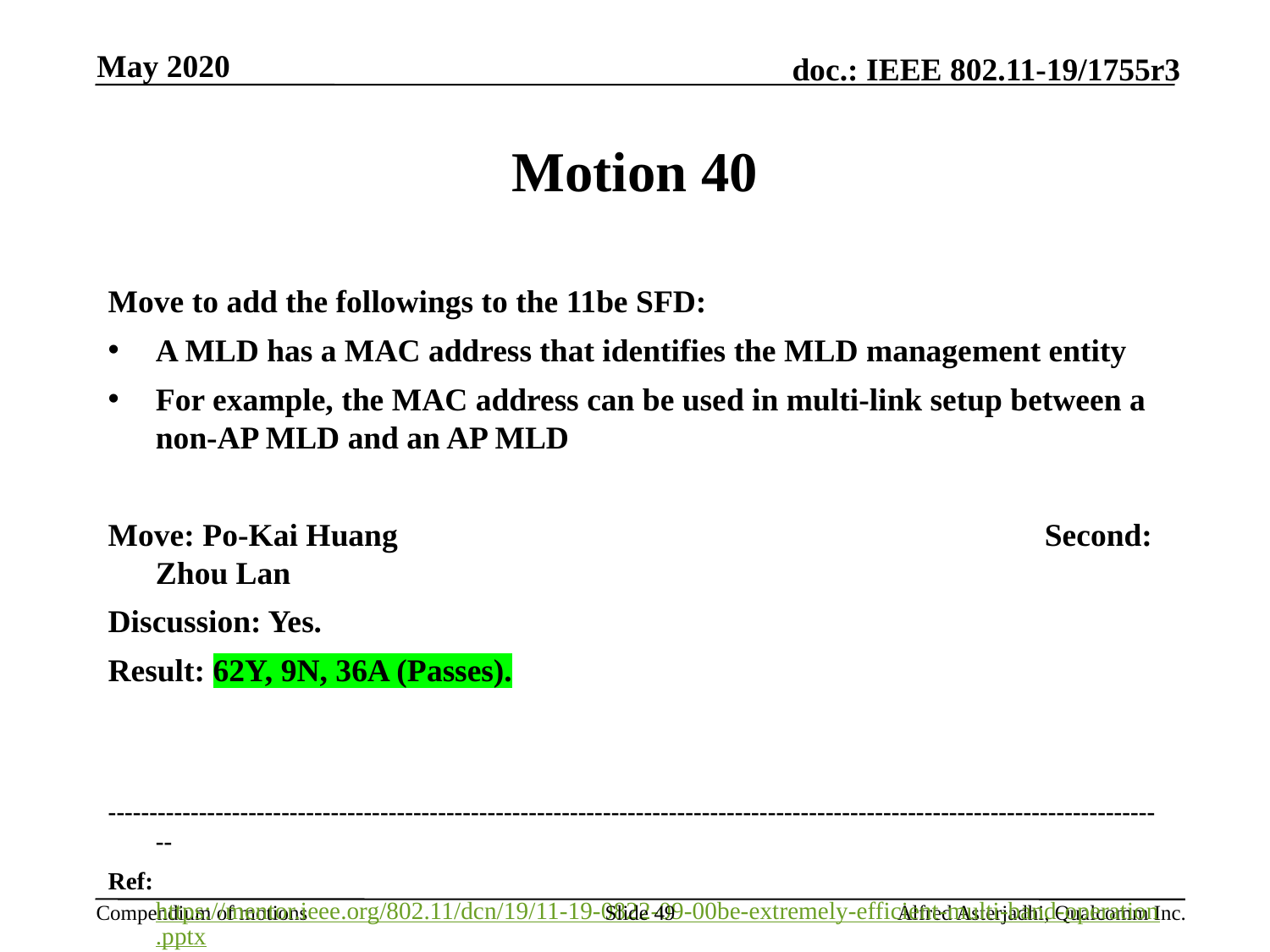

May 2020
# Motion 40
Move to add the followings to the 11be SFD:
A MLD has a MAC address that identifies the MLD management entity
For example, the MAC address can be used in multi-link setup between a non-AP MLD and an AP MLD

Move: Po-Kai Huang 						Second: Zhou Lan
Discussion: Yes.
Result: 62Y, 9N, 36A (Passes).

---------------------------------------------------------------------------------------------------------------------------------
Ref: https://mentor.ieee.org/802.11/dcn/19/11-19-0822-09-00be-extremely-efficient-multi-band-operation.pptx

Slide 49
Alfred Asterjadhi, Qualcomm Inc.